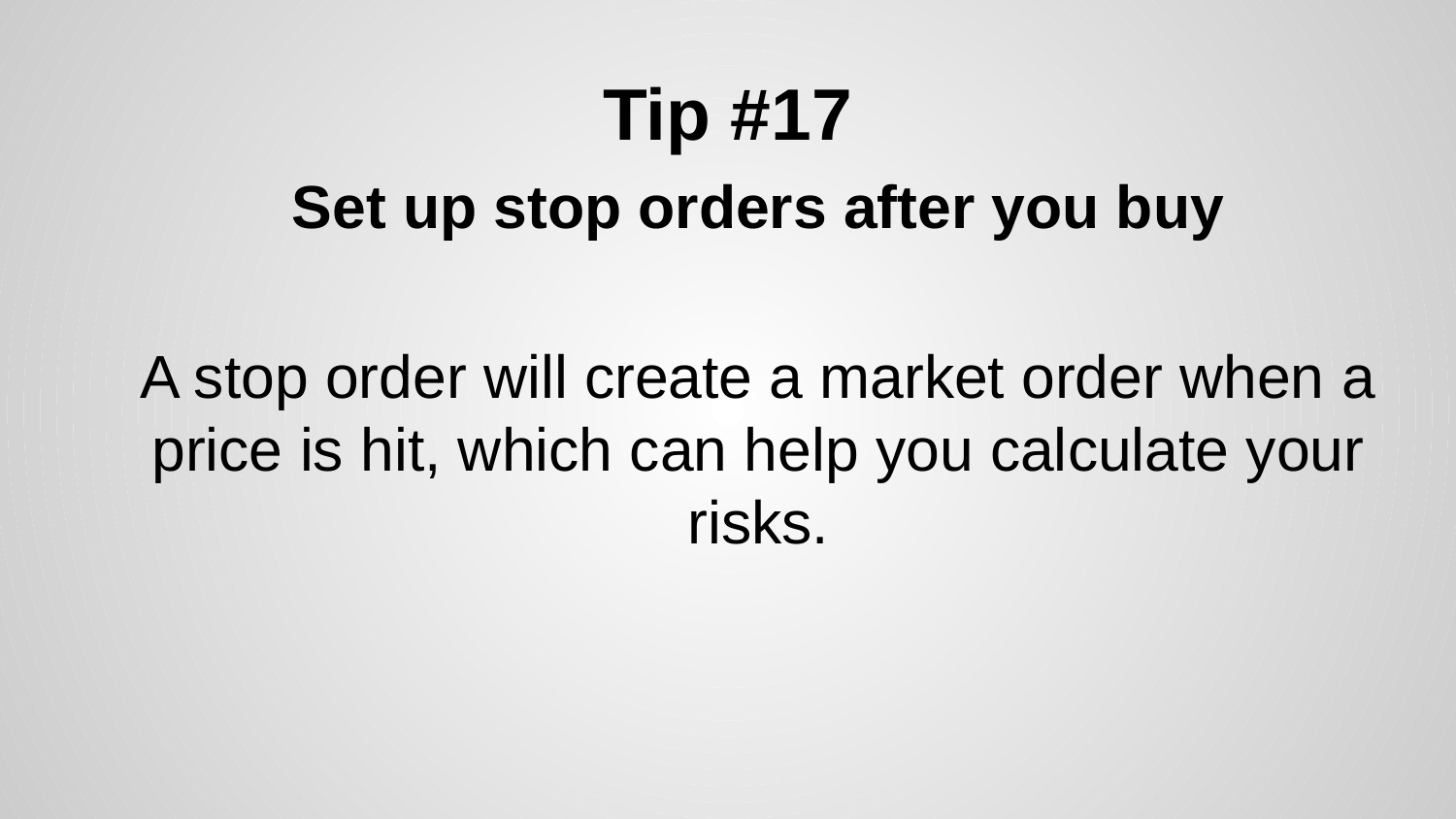

# Tip #17

Set up stop orders after you buy

A stop order will create a market order when a price is hit, which can help you calculate your risks.